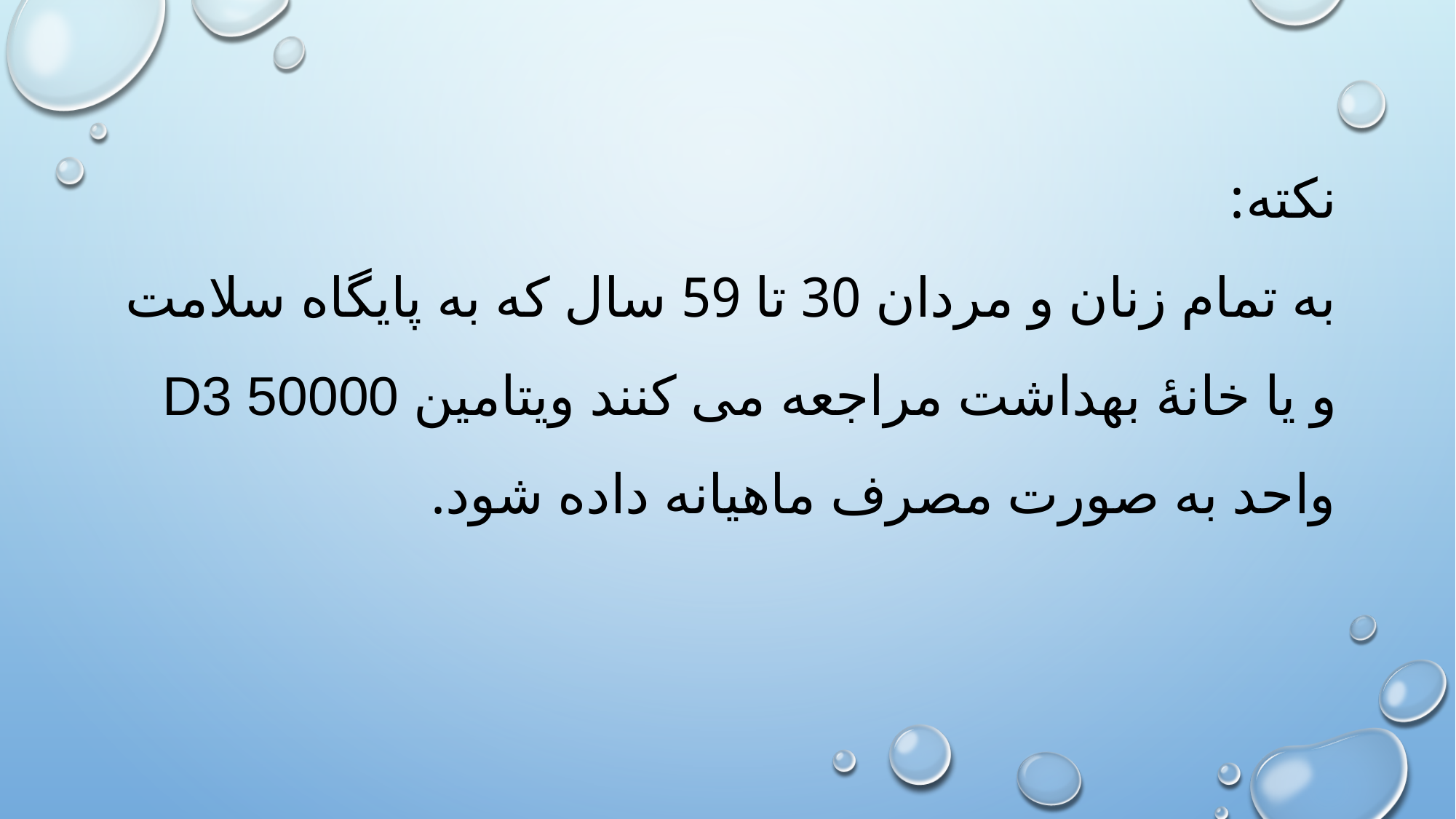

# نکته: به تمام زنان و مردان 30 تا 59 سال که به پایگاه سلامت و یا خانۀ بهداشت مراجعه می کنند ویتامین D3 50000 واحد به صورت مصرف ماهیانه داده شود.